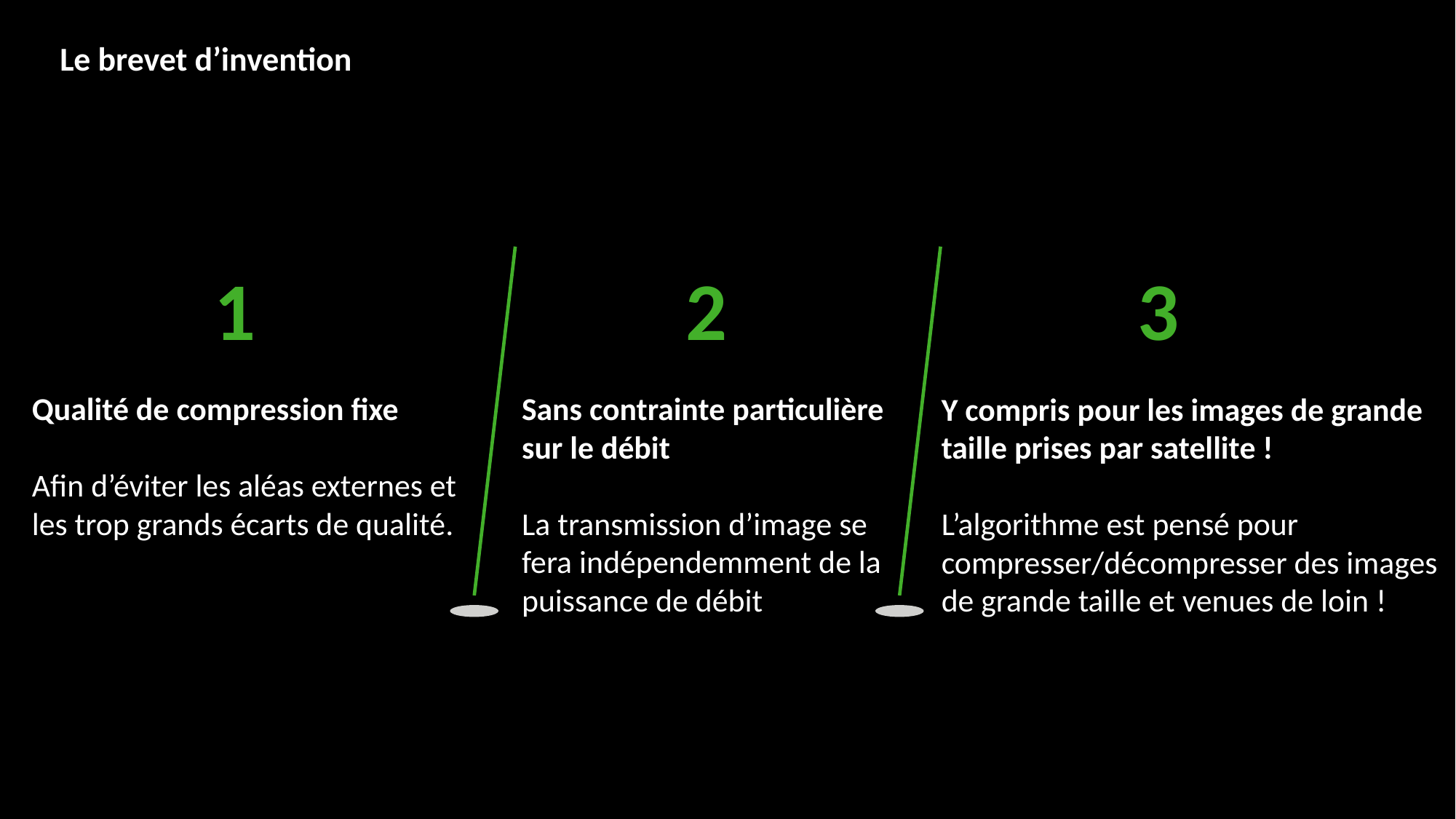

# Le brevet d’invention

1
2
3
Qualité de compression fixe

Afin d’éviter les aléas externes et les trop grands écarts de qualité.
Sans contrainte particulière sur le débit

La transmission d’image se fera indépendemment de la puissance de débit
Y compris pour les images de grande taille prises par satellite !

L’algorithme est pensé pour compresser/décompresser des images de grande taille et venues de loin !

2